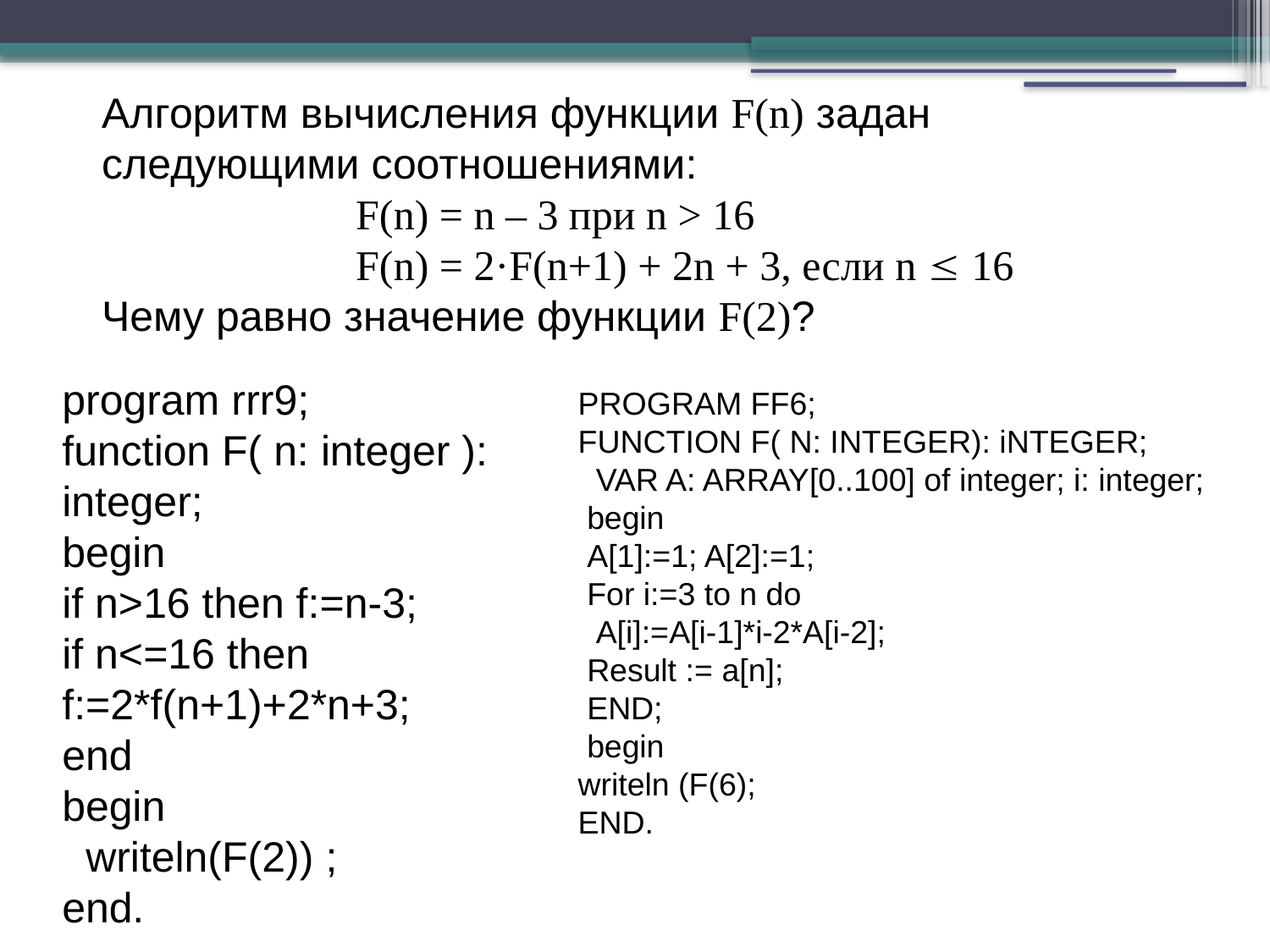

Алгоритм вычисления функции F(n) задан следующими соотношениями:
		F(n) = n – 3 при n > 16
		F(n) = 2·F(n+1) + 2n + 3, если n ≤ 16
Чему равно значение функции F(2)?

program rrr9;
function F( n: integer ): integer;
begin
if n>16 then f:=n-3;
if n<=16 then f:=2*f(n+1)+2*n+3;
end
begin
  writeln(F(2)) ;
end.
PROGRAM FF6;
FUNCTION F( N: INTEGER): iNTEGER;
  VAR A: ARRAY[0..100] of integer; i: integer;
 begin
 A[1]:=1; A[2]:=1;
 For i:=3 to n do
  A[i]:=A[i-1]*i-2*A[i-2];
 Result := a[n];
 END;
 begin
writeln (F(6);
END.